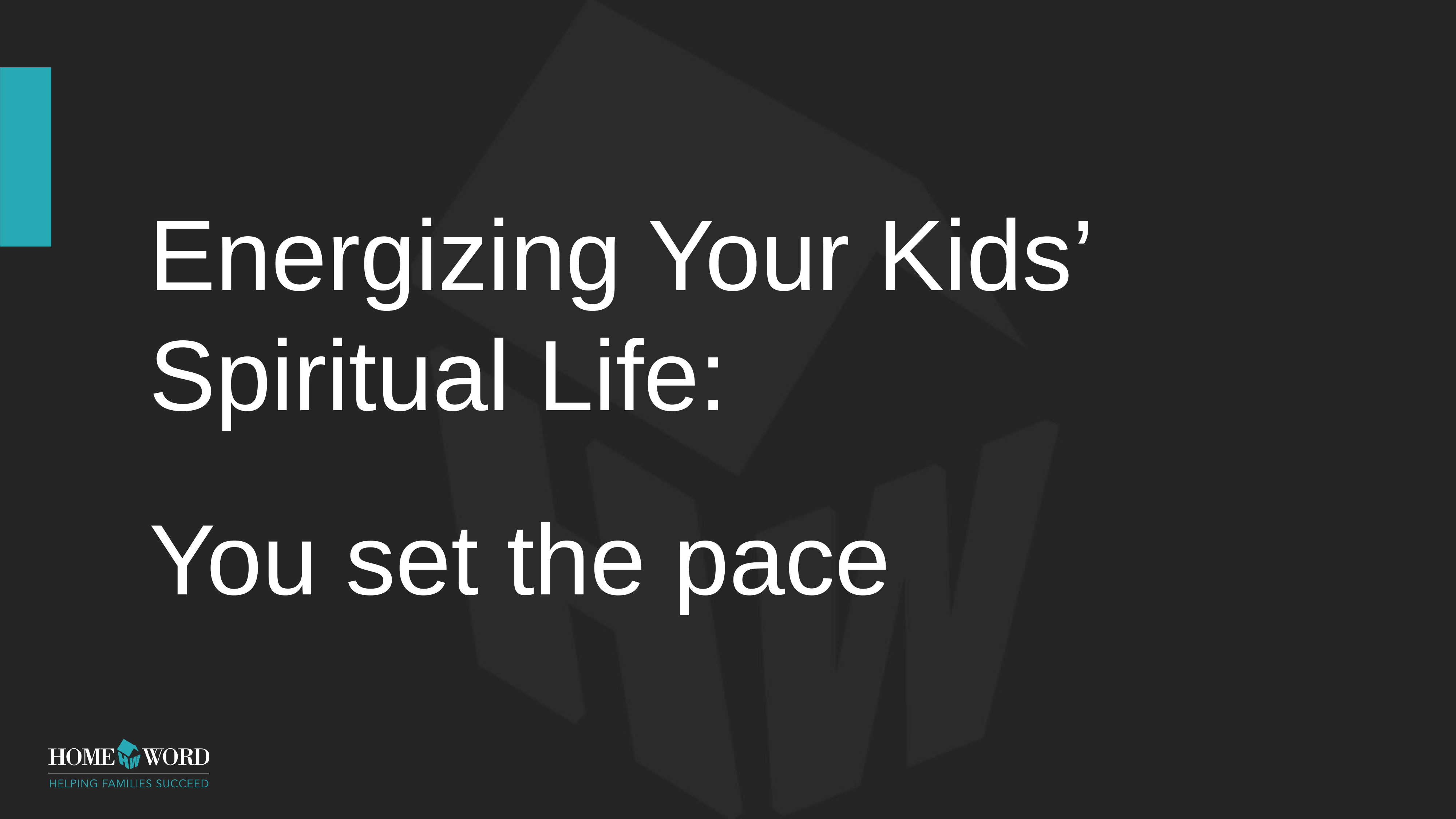

# Energizing Your Kids’ Spiritual Life:
You set the pace